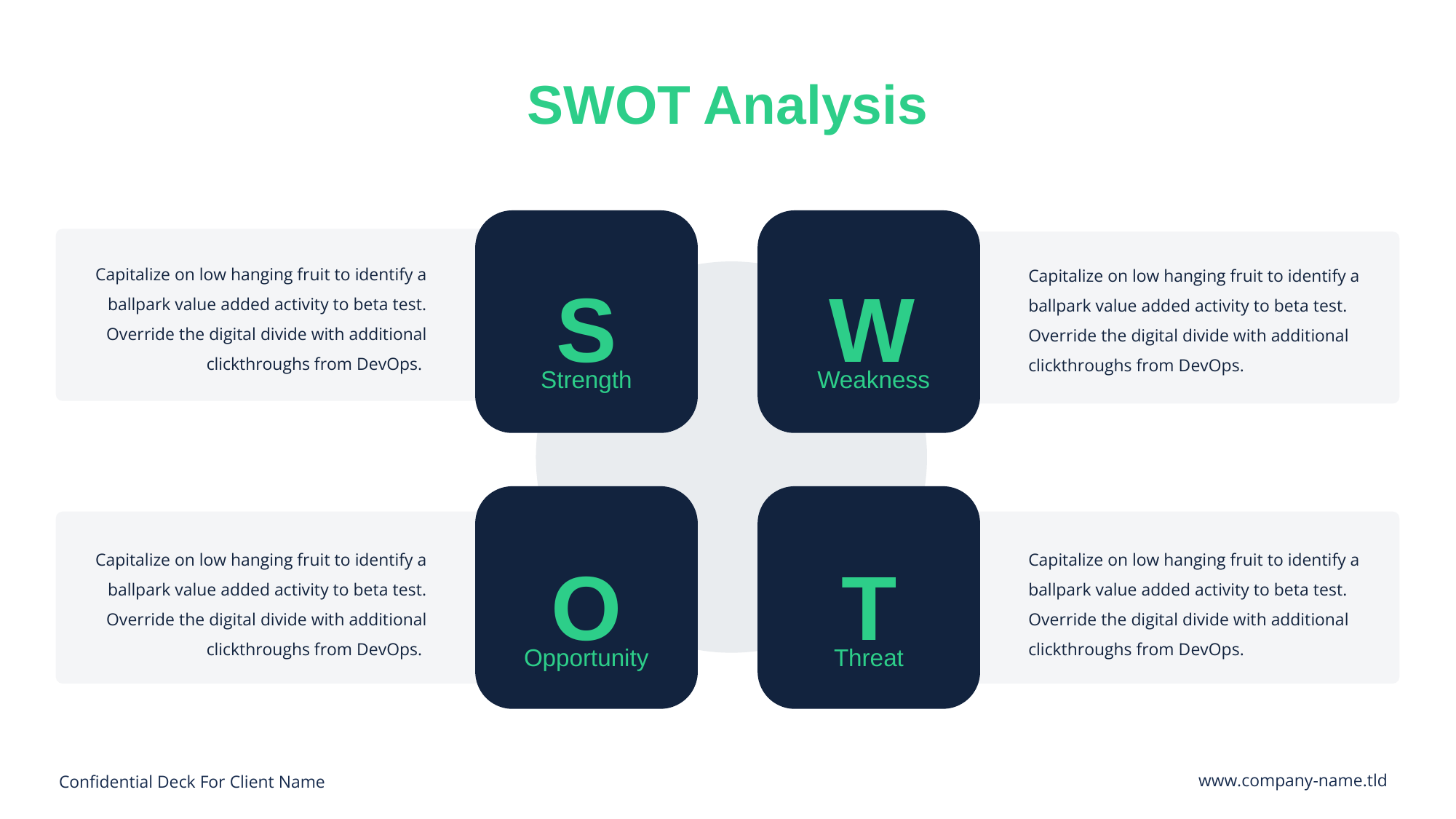

SWOT Analysis

S
W

Capitalize on low hanging fruit to identify a ballpark value added activity to beta test. Override the digital divide with additional clickthroughs from DevOps.
Capitalize on low hanging fruit to identify a ballpark value added activity to beta test. Override the digital divide with additional clickthroughs from DevOps.

Strength
Weakness

O
T

Capitalize on low hanging fruit to identify a ballpark value added activity to beta test. Override the digital divide with additional clickthroughs from DevOps.
Capitalize on low hanging fruit to identify a ballpark value added activity to beta test. Override the digital divide with additional clickthroughs from DevOps.
Opportunity
Threat
www.company-name.tld
Confidential Deck For Client Name